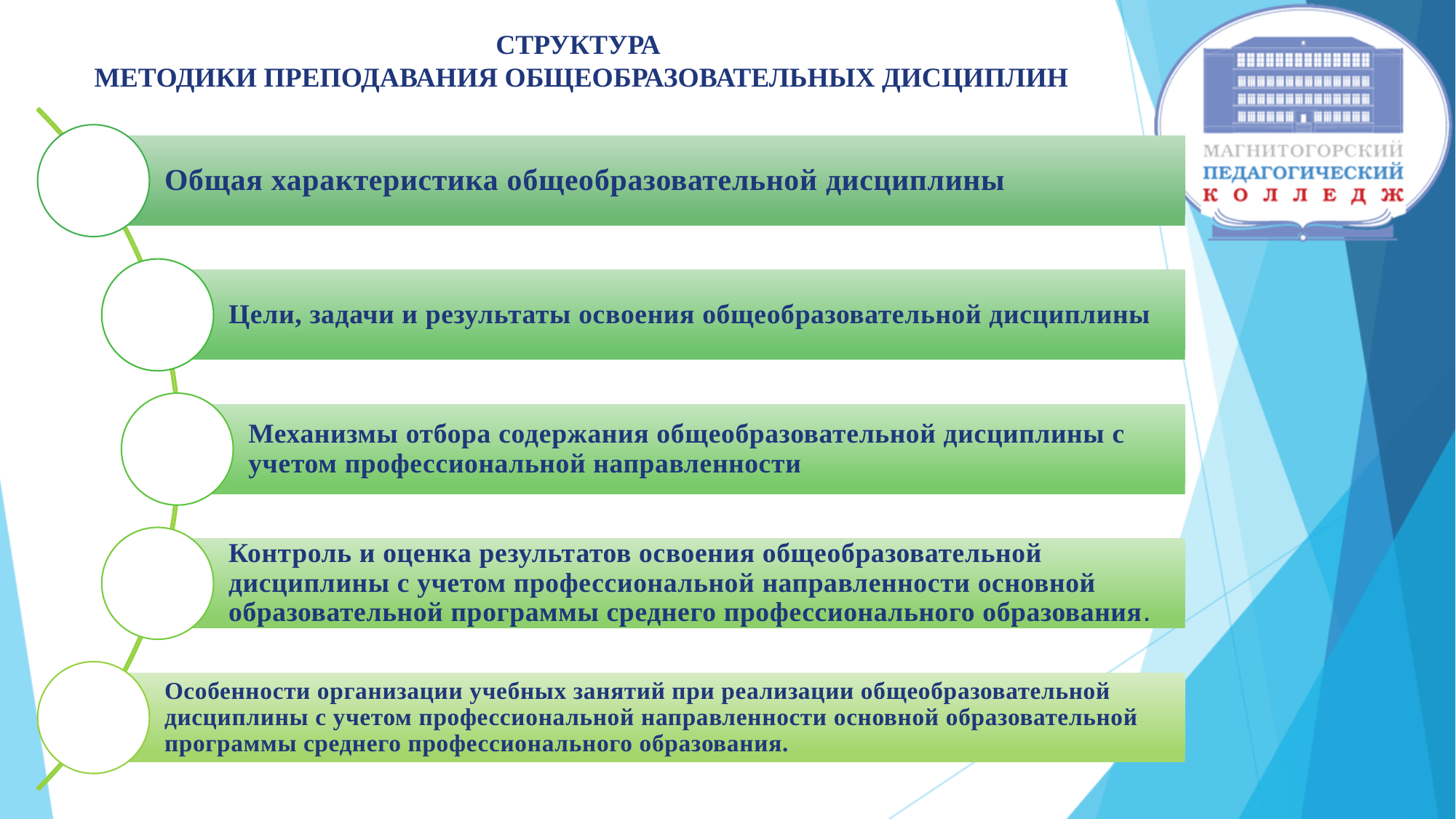

СТРУКТУРА
МЕТОДИКИ ПРЕПОДАВАНИЯ ОБЩЕОБРАЗОВАТЕЛЬНЫХ ДИСЦИПЛИН
Общая характеристика общеобразовательной дисциплины
Цели, задачи и результаты освоения общеобразовательной дисциплины
Механизмы отбора содержания общеобразовательной дисциплины с учетом профессиональной направленности
Контроль и оценка результатов освоения общеобразовательной дисциплины с учетом профессиональной направленности основной образовательной программы среднего профессионального образования.
Особенности организации учебных занятий при реализации общеобразовательной дисциплины с учетом профессиональной направленности основной образовательной программы среднего профессионального образования.